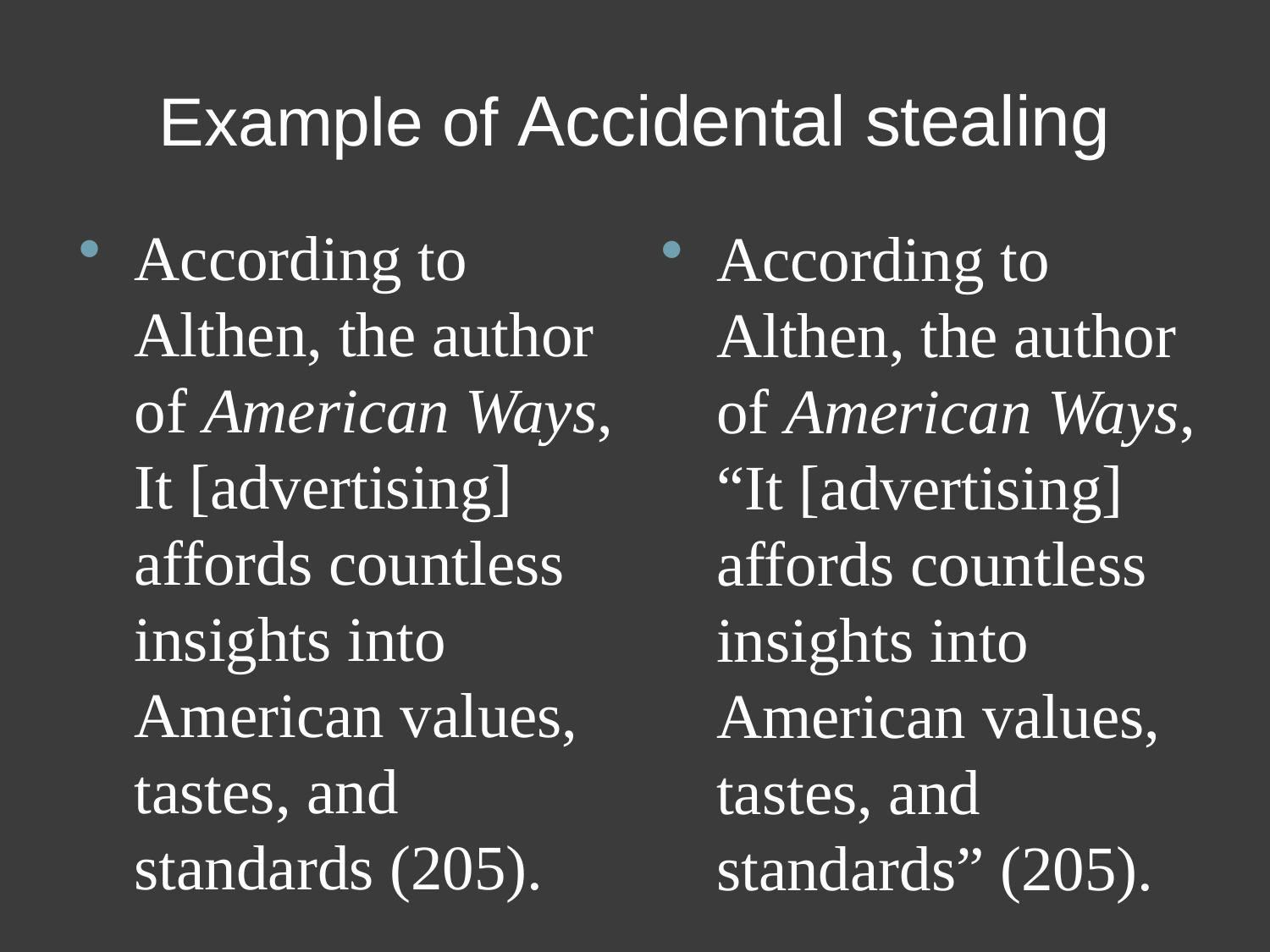

# Example of Accidental stealing
According to Althen, the author of American Ways, It [advertising] affords countless insights into American values, tastes, and standards (205).
According to Althen, the author of American Ways, “It [advertising] affords countless insights into American values, tastes, and standards” (205).